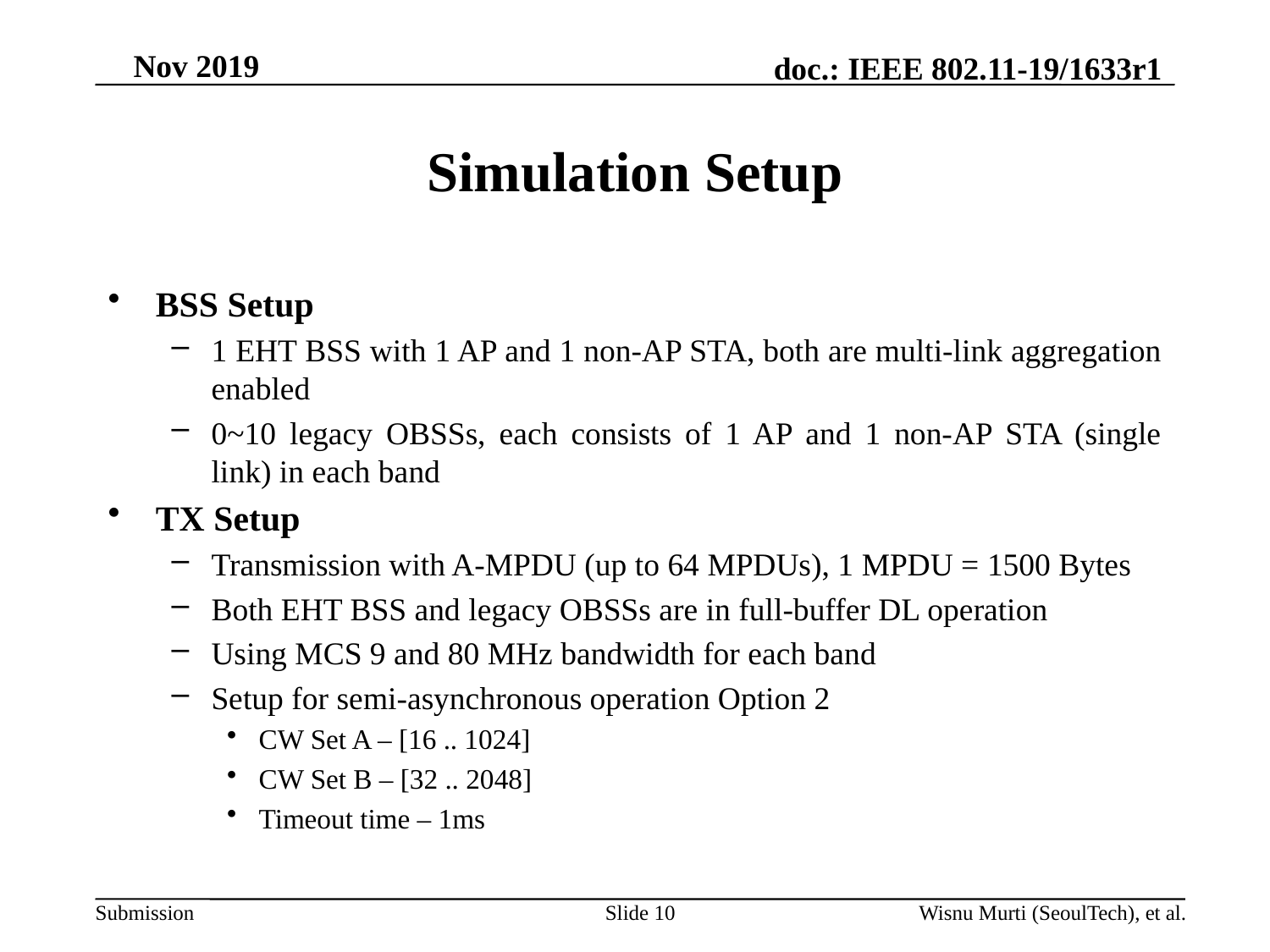

# Simulation Setup
BSS Setup
1 EHT BSS with 1 AP and 1 non-AP STA, both are multi-link aggregation enabled
0~10 legacy OBSSs, each consists of 1 AP and 1 non-AP STA (single link) in each band
TX Setup
Transmission with A-MPDU (up to 64 MPDUs), 1 MPDU = 1500 Bytes
Both EHT BSS and legacy OBSSs are in full-buffer DL operation
Using MCS 9 and 80 MHz bandwidth for each band
Setup for semi-asynchronous operation Option 2
CW Set A – [16 .. 1024]
CW Set B – [32 .. 2048]
Timeout time – 1ms
Slide 10
Wisnu Murti (SeoulTech), et al.